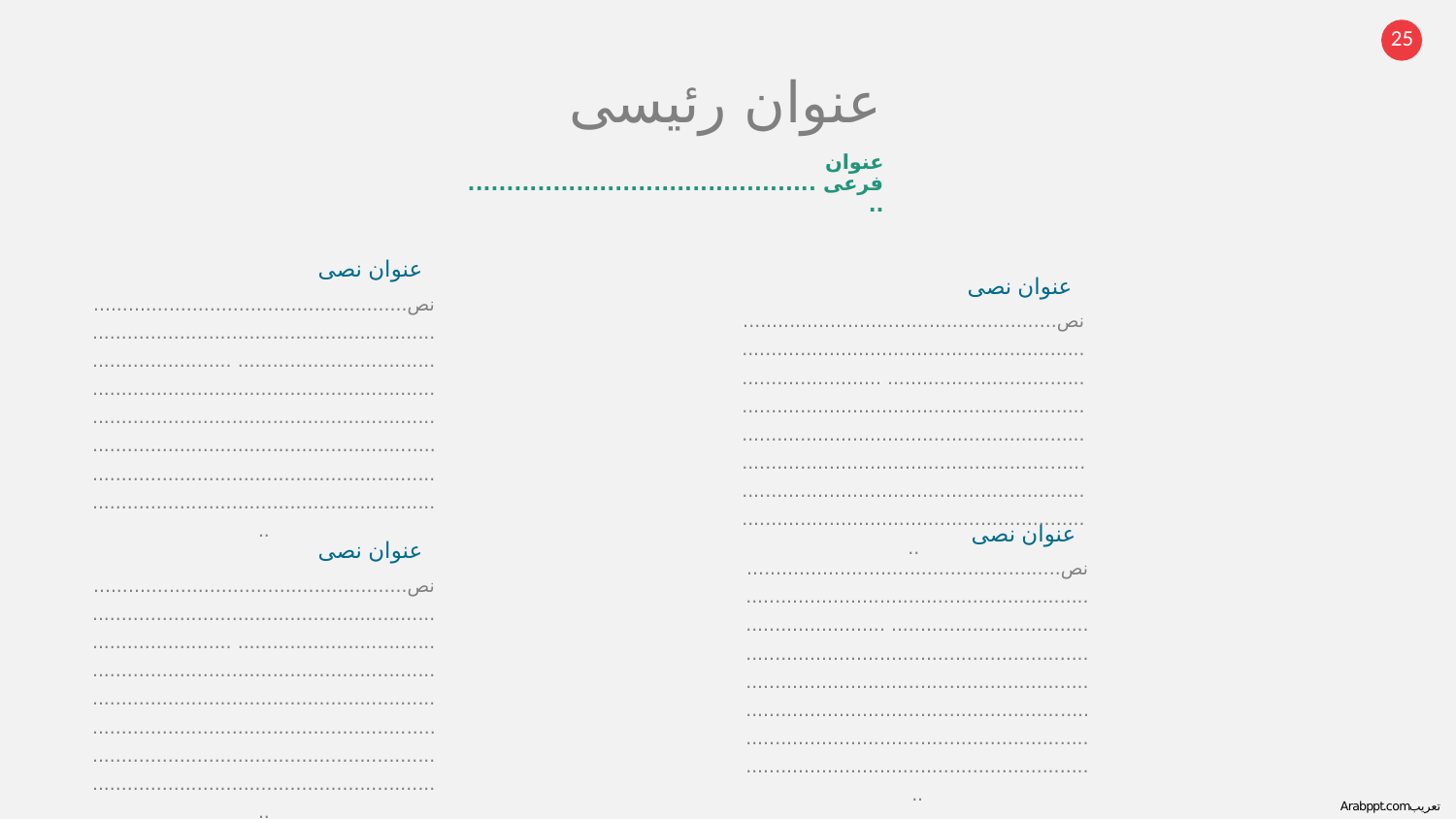

عنوان رئيسى
عنوان فرعى ...............................................
عنوان نصى
عنوان نصى
نص................................................................................................................................................... .................................................................................................................................................................................................................................................................................................................................
نص................................................................................................................................................... .................................................................................................................................................................................................................................................................................................................................
عنوان نصى
عنوان نصى
نص................................................................................................................................................... .................................................................................................................................................................................................................................................................................................................................
نص................................................................................................................................................... .................................................................................................................................................................................................................................................................................................................................